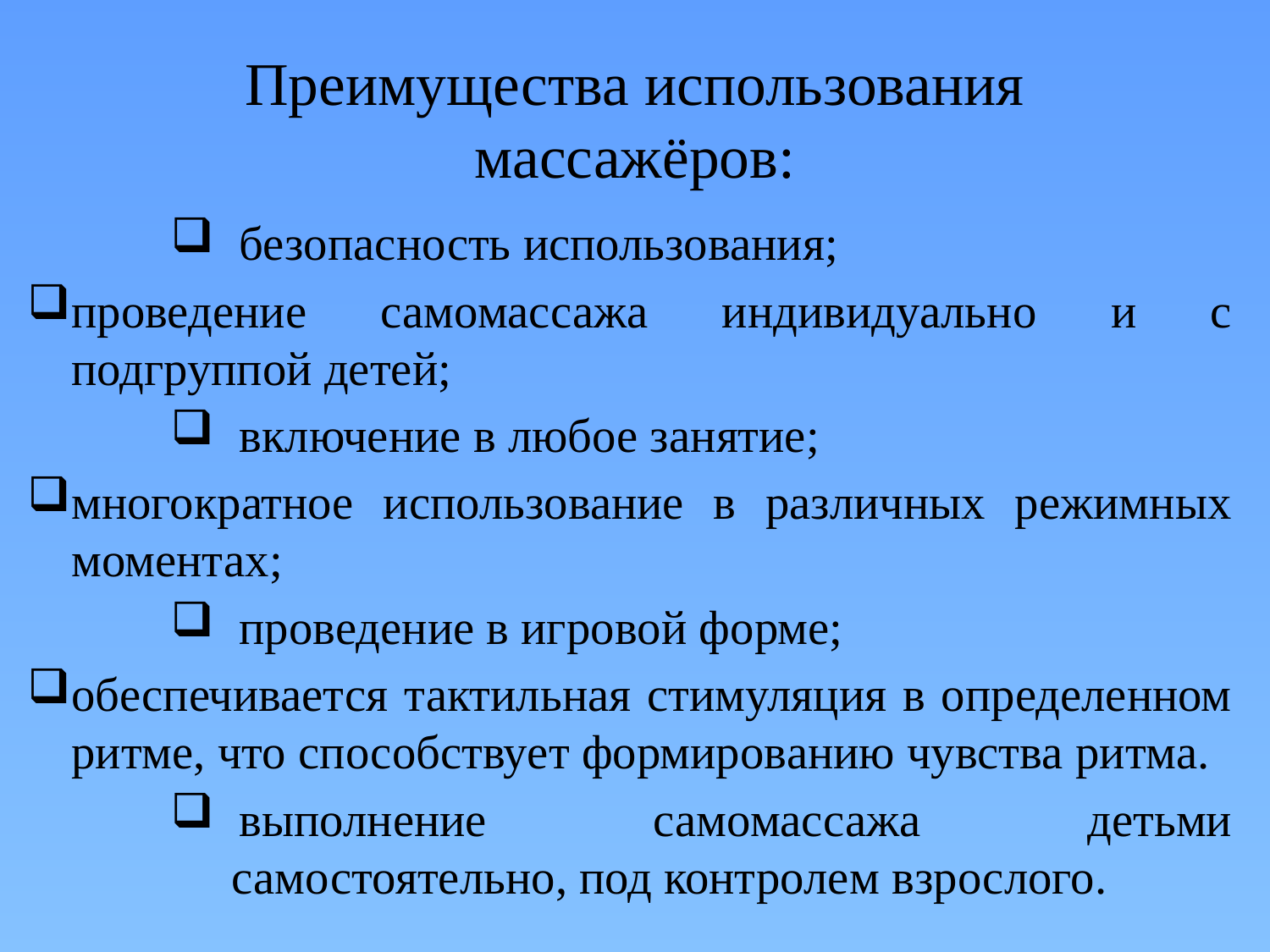

# Преимущества использования массажёров:
безопасность использования;
проведение самомассажа индивидуально и с подгруппой детей;
включение в любое занятие;
многократное использование в различных режимных моментах;
проведение в игровой форме;
обеспечивается тактильная стимуляция в определенном ритме, что способствует формированию чувства ритма.
выполнение самомассажа детьми самостоятельно, под контролем взрослого.